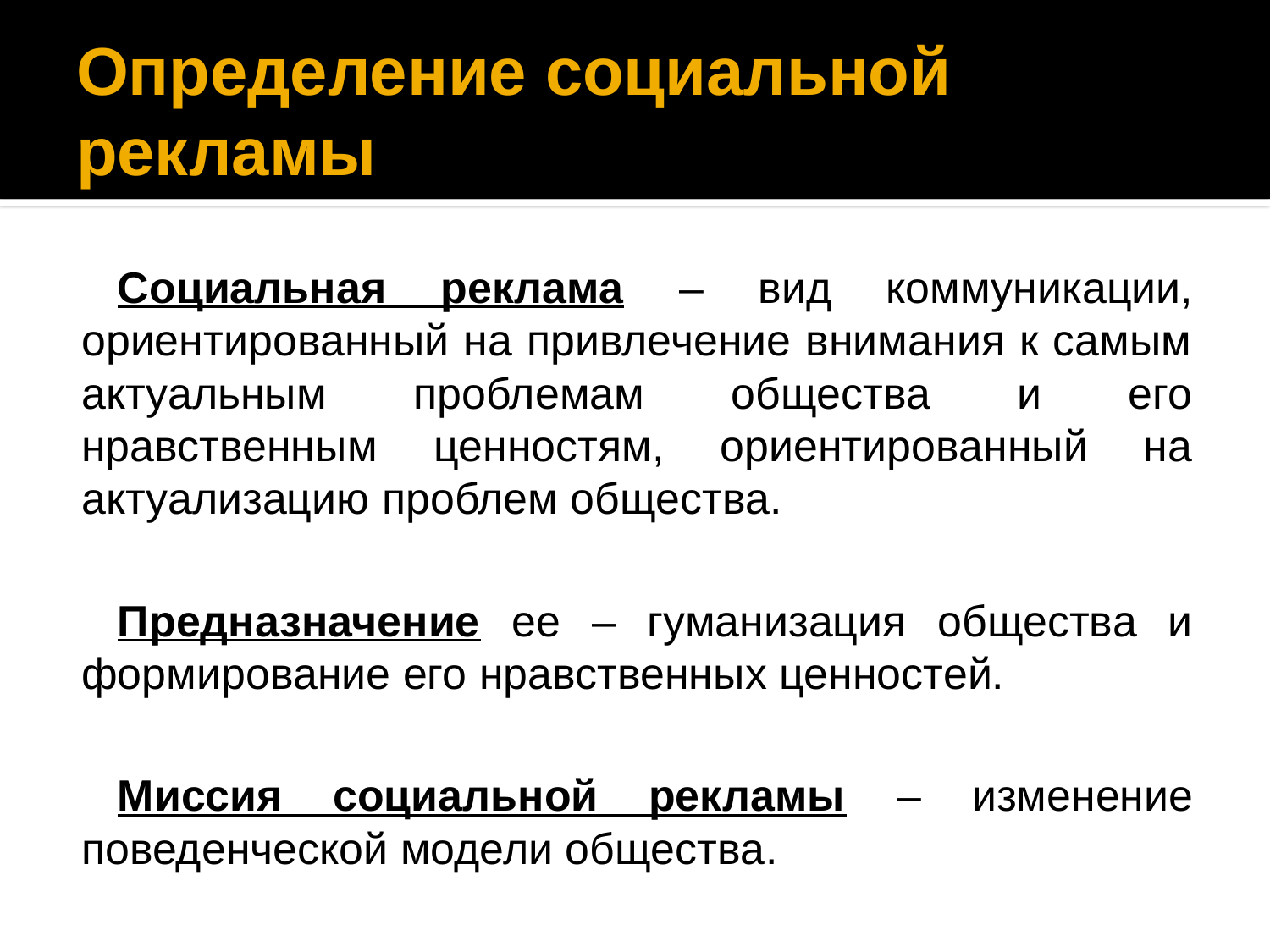

# Определение социальной рекламы

Социальная реклама – вид коммуникации, ориентированный на привлечение внимания к самым актуальным проблемам общества и его нравственным ценностям, ориентированный на актуализацию проблем общества.

Предназначение ее – гуманизация общества и формирование его нравственных ценностей.

Миссия социальной рекламы – изменение поведенческой модели общества.